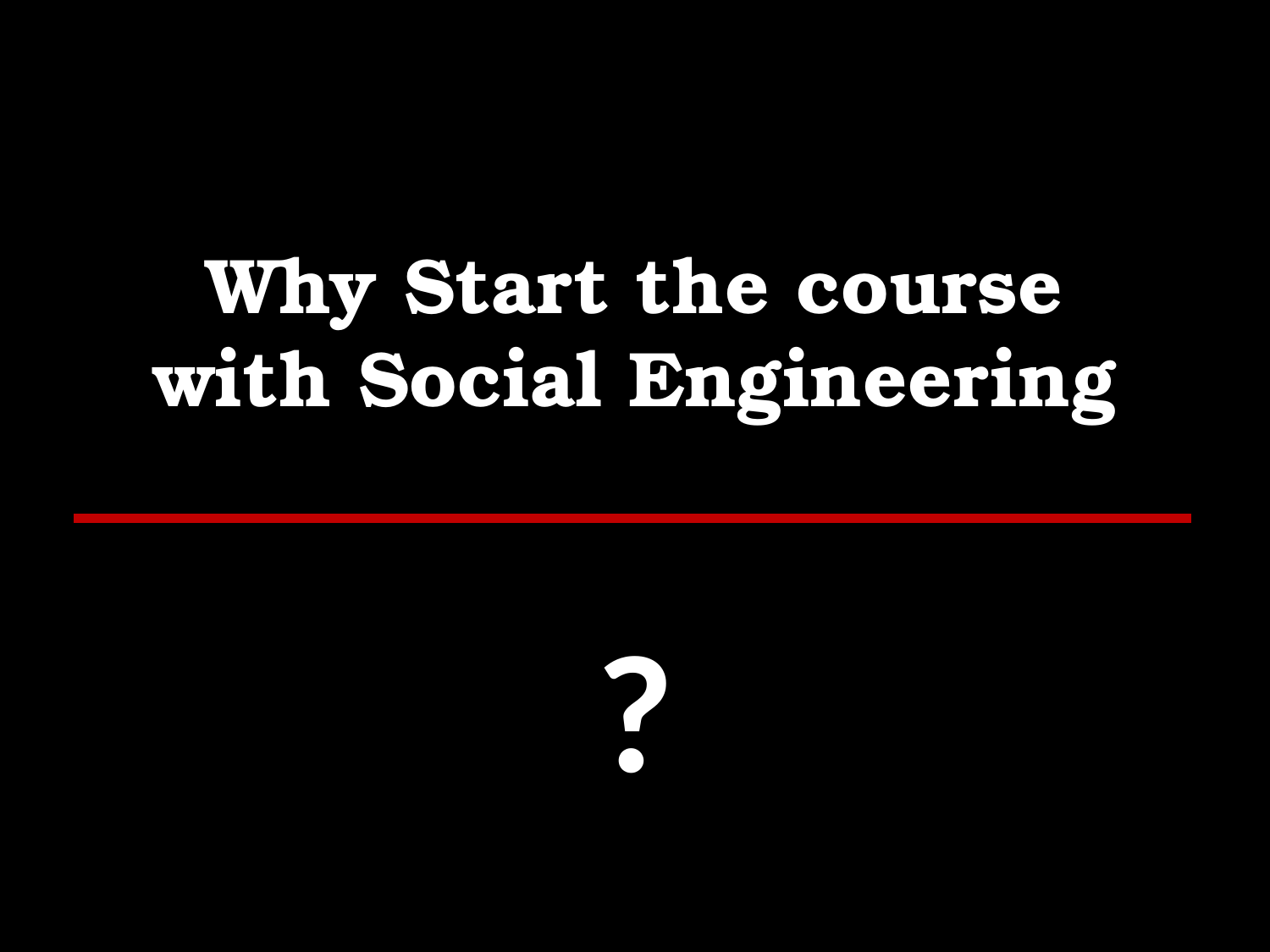

# Why Start the course with Social Engineering

?